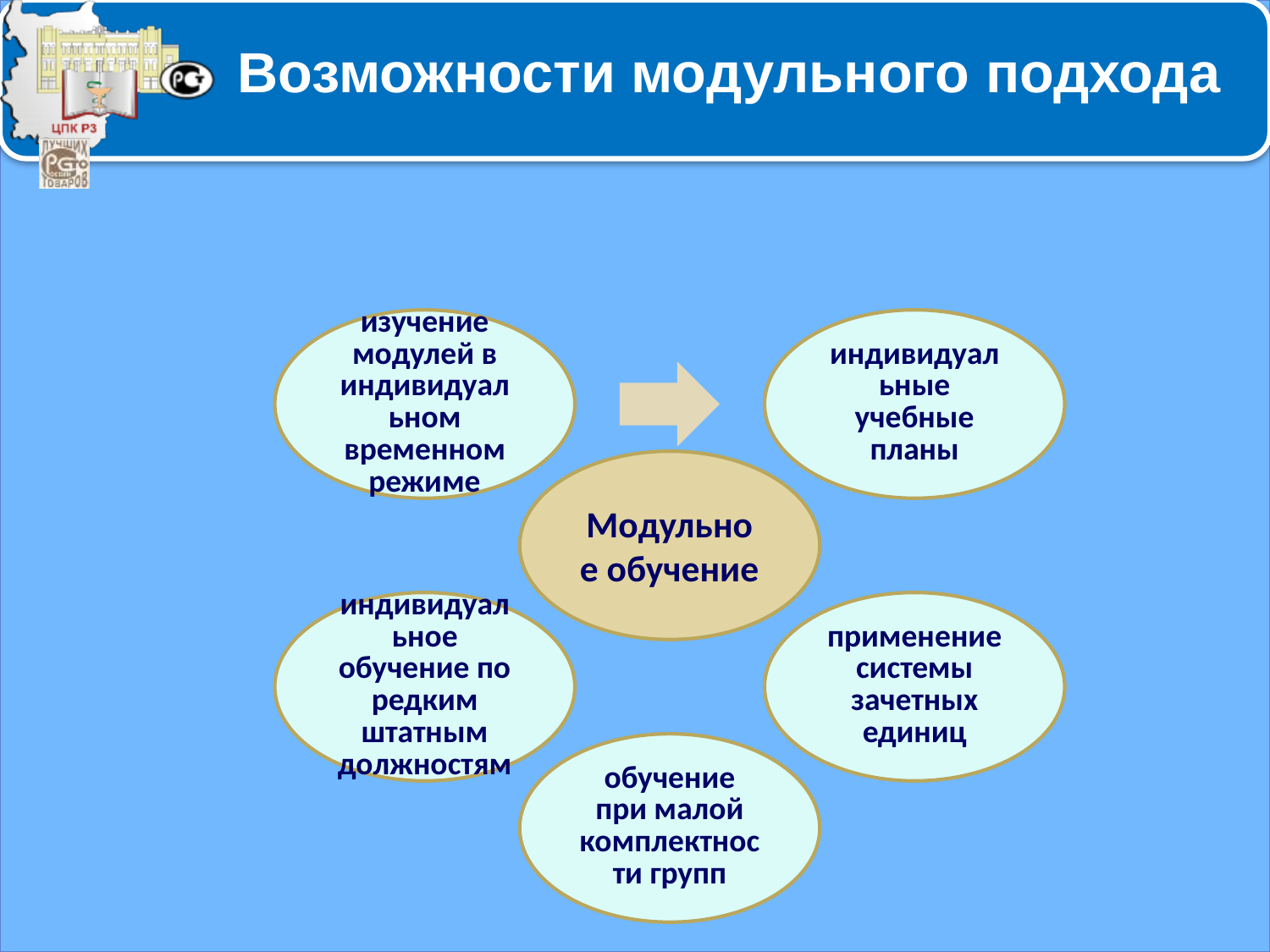

# Возможности модульного подхода
Модульное обучение
индивидуальные учебные планы
обучение при малой комплектности групп
индивидуальное обучение по редким штатным должностям
изучение модулей в индивидуальном временном режиме
применение системы зачетных единиц